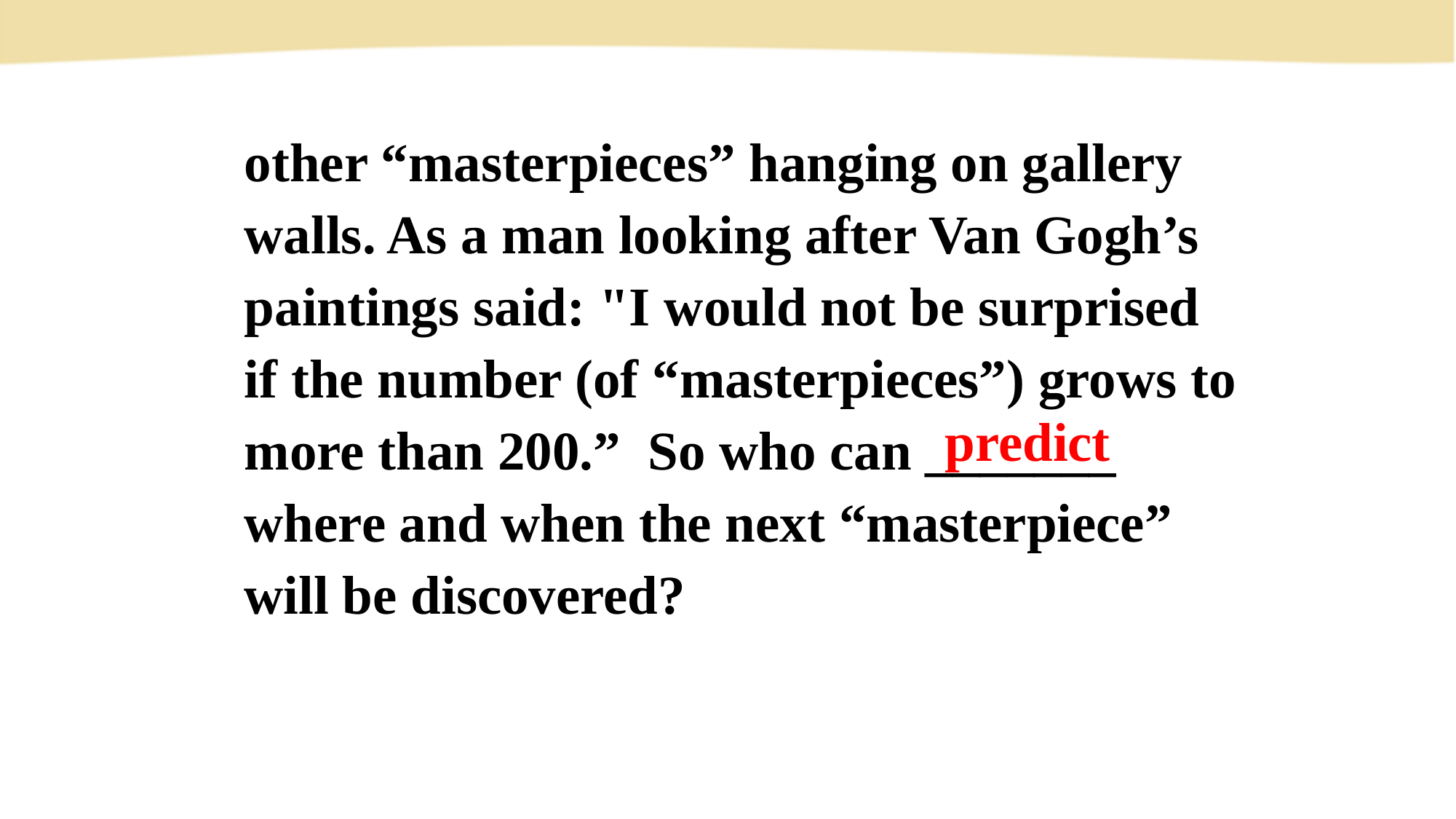

other “masterpieces” hanging on gallery walls. As a man looking after Van Gogh’s paintings said: "I would not be surprised
if the number (of “masterpieces”) grows to more than 200.”  So who can _______ where and when the next “masterpiece” will be discovered?
predict